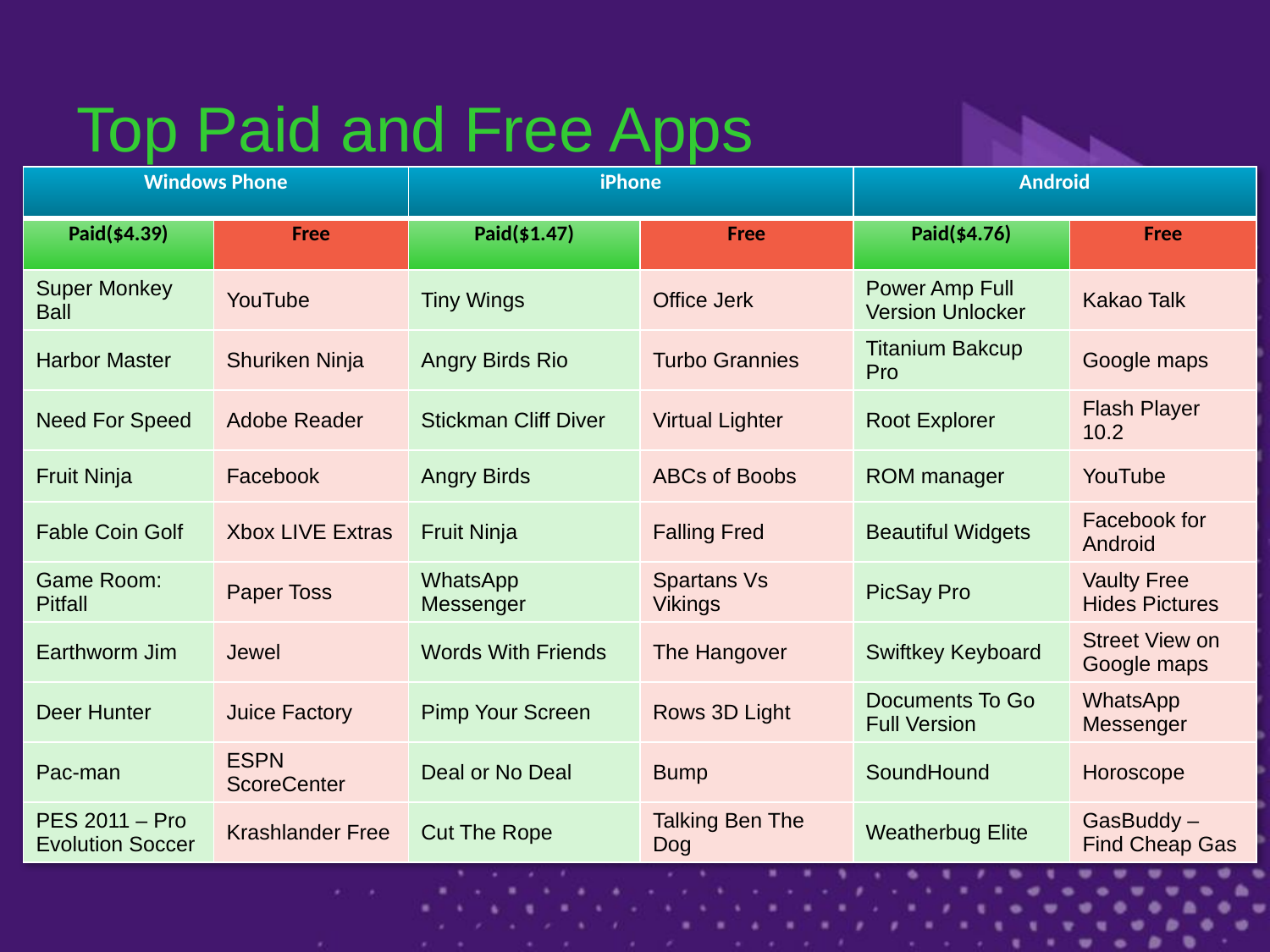

# Top Paid and Free Apps
| Windows Phone |  | iPhone |  | Android |  |
| --- | --- | --- | --- | --- | --- |
| Paid($4.39) | Free | Paid($1.47) | Free | Paid($4.76) | Free |
| Super Monkey Ball | YouTube | Tiny Wings | Office Jerk | Power Amp Full Version Unlocker | Kakao Talk |
| Harbor Master | Shuriken Ninja | Angry Birds Rio | Turbo Grannies | Titanium Bakcup Pro | Google maps |
| Need For Speed | Adobe Reader | Stickman Cliff Diver | Virtual Lighter | Root Explorer | Flash Player 10.2 |
| Fruit Ninja | Facebook | Angry Birds | ABCs of Boobs | ROM manager | YouTube |
| Fable Coin Golf | Xbox LIVE Extras | Fruit Ninja | Falling Fred | Beautiful Widgets | Facebook for Android |
| Game Room: Pitfall | Paper Toss | WhatsApp Messenger | Spartans Vs Vikings | PicSay Pro | Vaulty Free Hides Pictures |
| Earthworm Jim | Jewel | Words With Friends | The Hangover | Swiftkey Keyboard | Street View on Google maps |
| Deer Hunter | Juice Factory | Pimp Your Screen | Rows 3D Light | Documents To Go Full Version | WhatsApp Messenger |
| Pac-man | ESPN ScoreCenter | Deal or No Deal | Bump | SoundHound | Horoscope |
| PES 2011 – Pro Evolution Soccer | Krashlander Free | Cut The Rope | Talking Ben The Dog | Weatherbug Elite | GasBuddy – Find Cheap Gas |